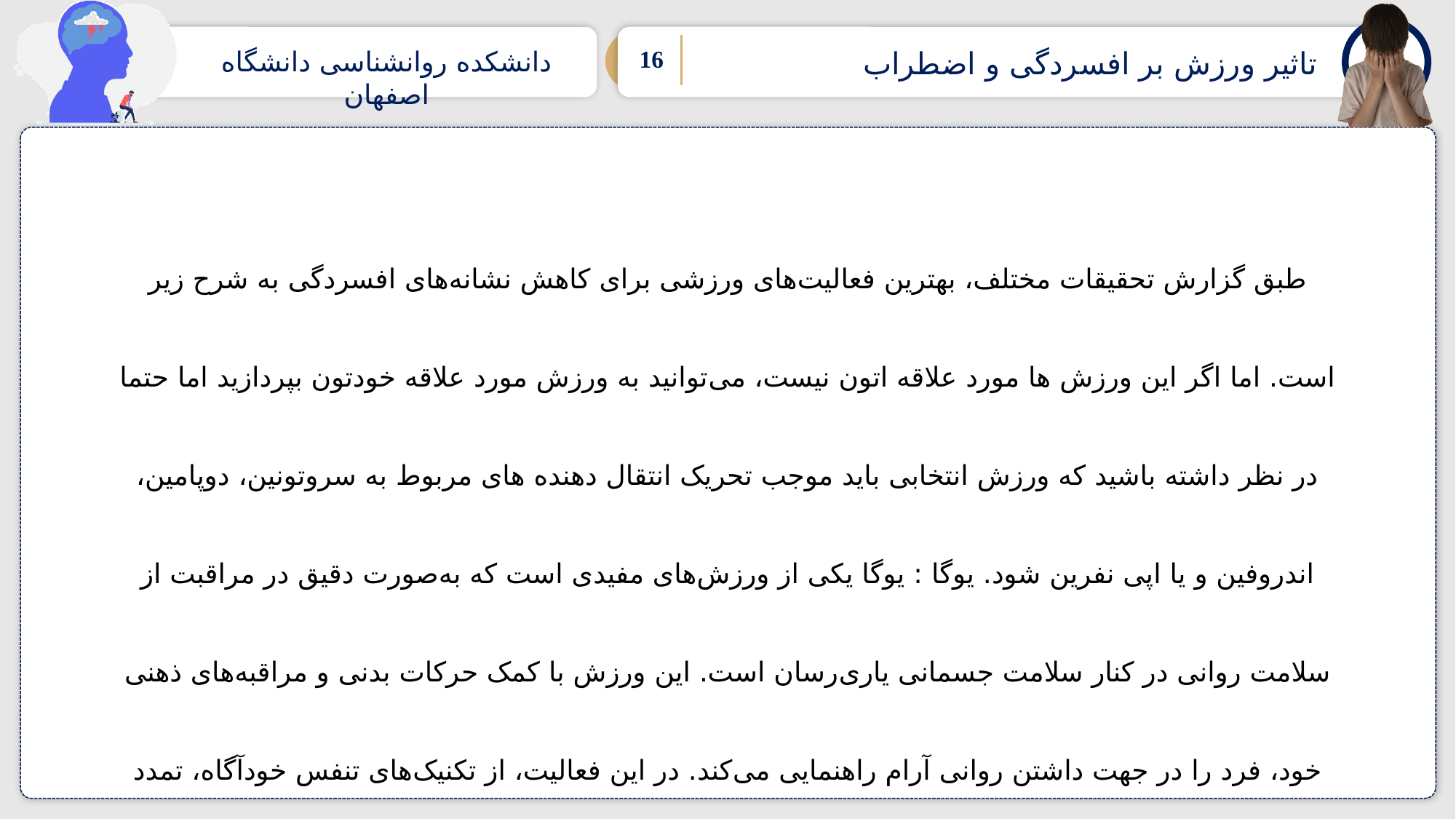

تاثیر ورزش بر افسردگی و اضطراب
دانشکده روانشناسی دانشگاه اصفهان
طبق گزارش تحقیقات مختلف، بهترین فعالیت‌های ورزشی برای کاهش نشانه‌های افسردگی به شرح زیر است. اما اگر این ورزش ها مورد علاقه اتون نیست، می‌توانید به ورزش مورد علاقه خودتون بپردازید اما حتما در نظر داشته باشید که ورزش انتخابی باید موجب تحریک انتقال دهنده های مربوط به سروتونین، دوپامین، اندروفین و یا اپی نفرین شود. یوگا : یوگا یکی از ورزش‌های مفیدی است که به‌صورت دقیق در مراقبت از سلامت روانی در کنار سلامت جسمانی یاری‌رسان است. این ورزش با کمک حرکات بدنی و مراقبه‌های ذهنی خود، فرد را در جهت داشتن روانی آرام راهنمایی می‌کند. در این فعالیت، از تکنیک‌های تنفس خودآگاه، تمدد اعصاب و ذهن آگاهی بهره برده می‌شود.